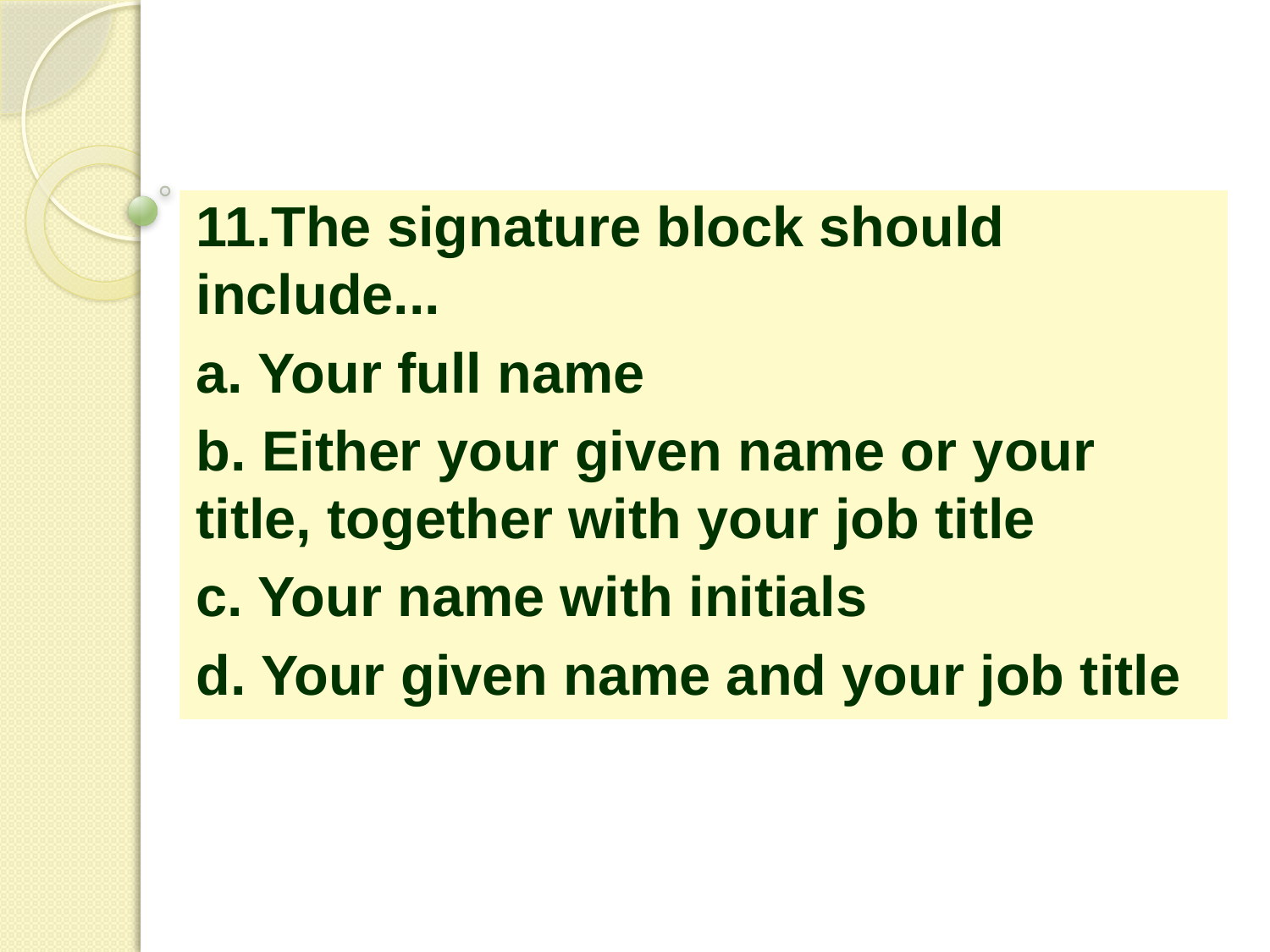

11.The signature block should include...
a. Your full name
b. Either your given name or your title, together with your job title
c. Your name with initials
d. Your given name and your job title